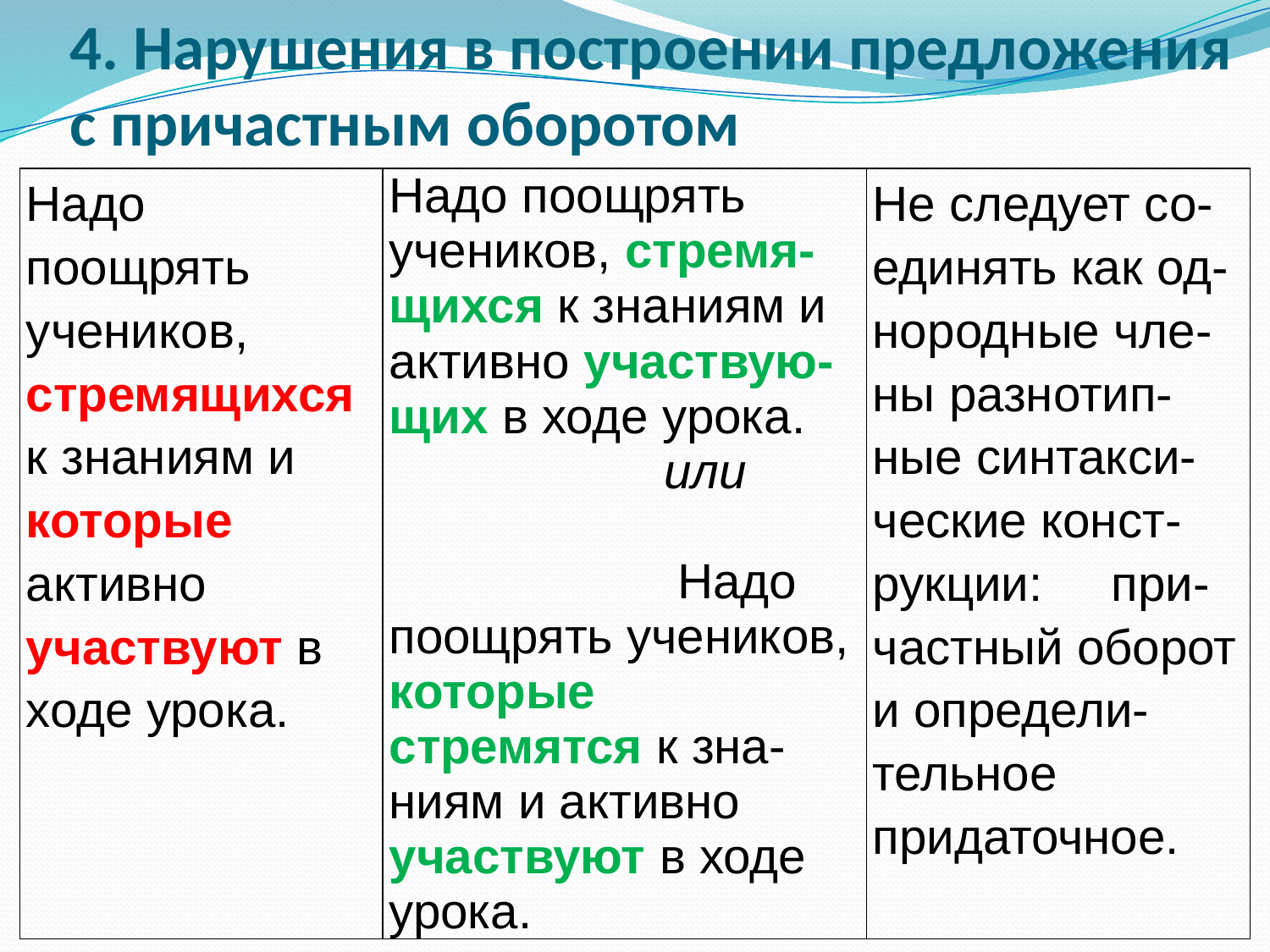

# 4. Нарушения в построении предложения с причастным оборотом
| Надо поощрять учеников, стремящихся к знаниям и которые активно участвуют в ходе урока. | Надо поощрять учеников, стремя-щихся к знаниям и активно участвую-щих в ходе урока. или Надо поощрять учеников, которые стремятся к зна-ниям и активно участвуют в ходе урока. | Не следует со-единять как од-нородные чле-ны разнотип-ные синтакси-ческие конст-рукции: при-частный оборот и определи-тельное придаточное. |
| --- | --- | --- |